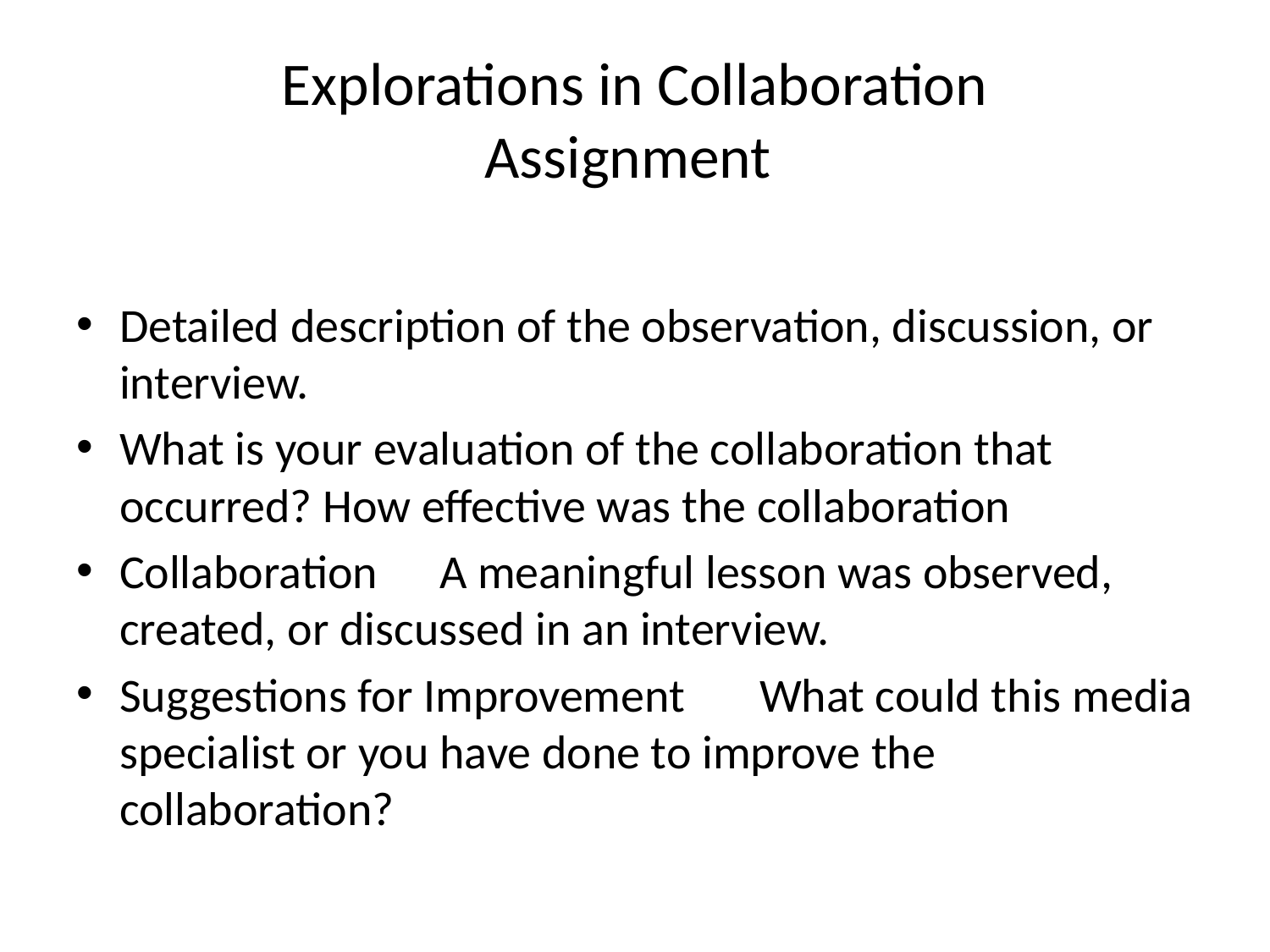

# Explorations in Collaboration Assignment

Detailed description of the observation, discussion, or interview.
What is your evaluation of the collaboration that occurred? How effective was the collaboration
Collaboration 	A meaningful lesson was observed, created, or discussed in an interview.
Suggestions for Improvement 	What could this media specialist or you have done to improve the collaboration?